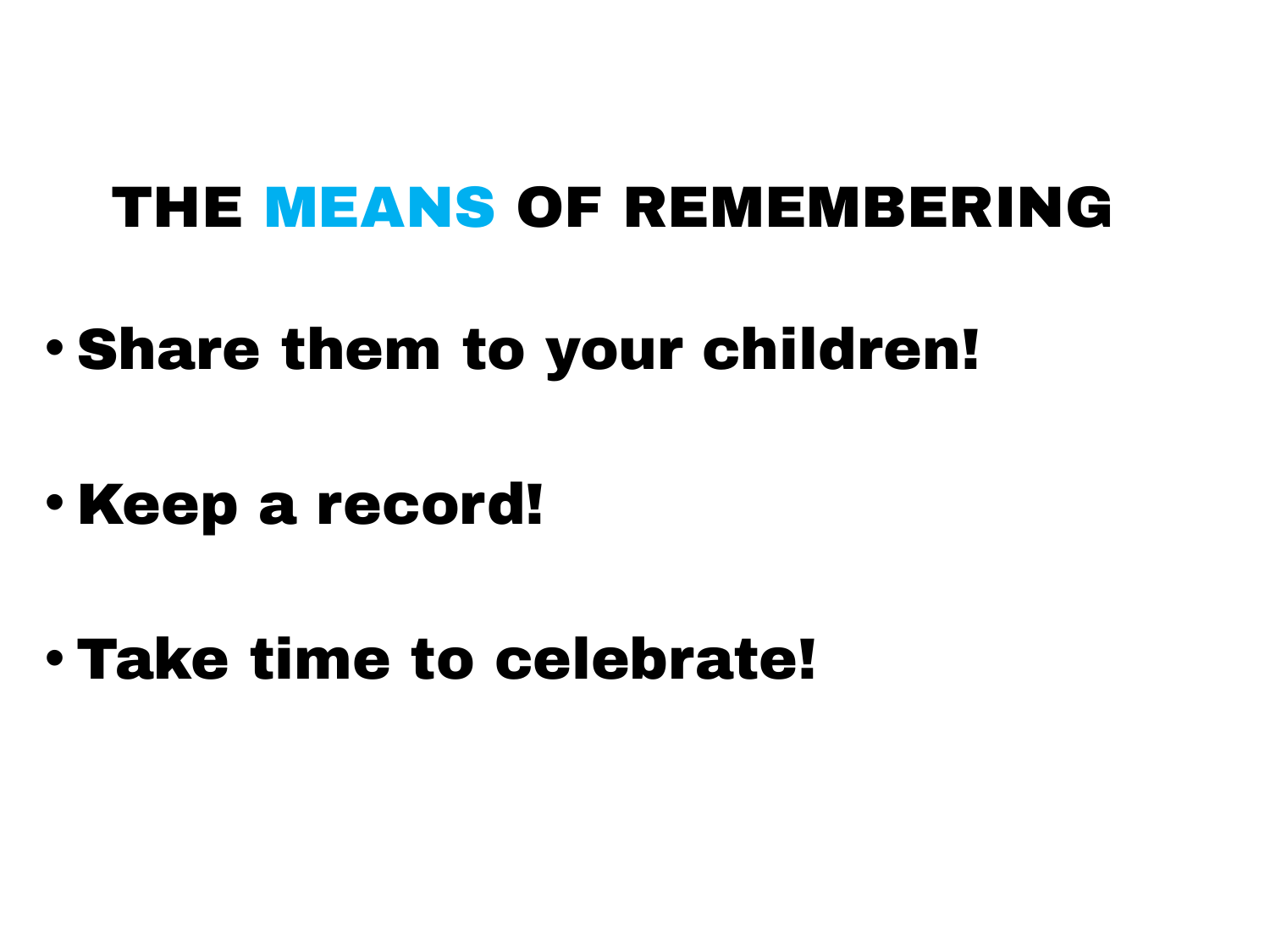

# THE MEANS OF REMEMBERING
Share them to your children!

Keep a record!

Take time to celebrate!